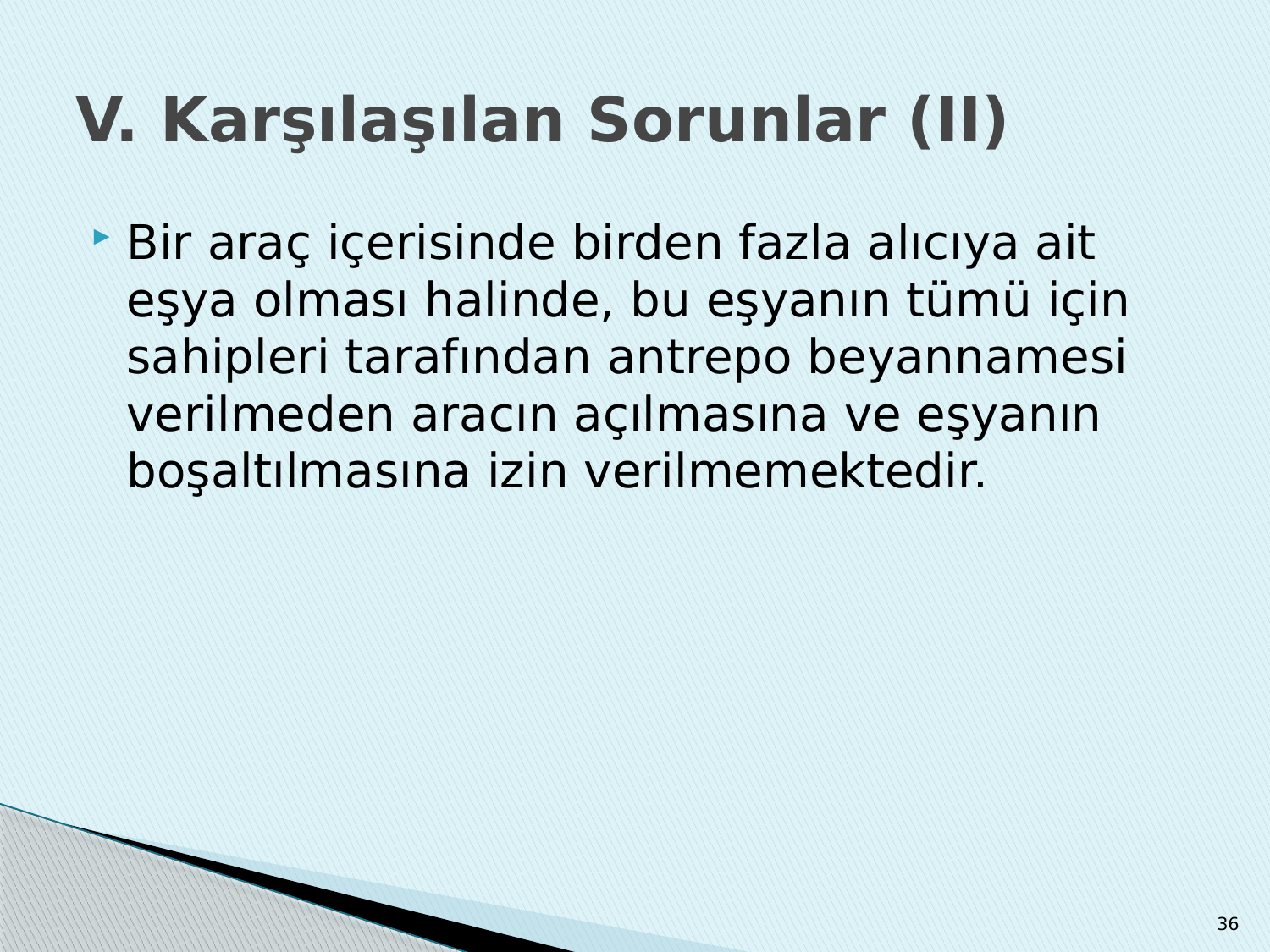

# V. Karşılaşılan Sorunlar (II)
Bir araç içerisinde birden fazla alıcıya ait eşya olması halinde, bu eşyanın tümü için sahipleri tarafından antrepo beyannamesi verilmeden aracın açılmasına ve eşyanın boşaltılmasına izin verilmemektedir.
36